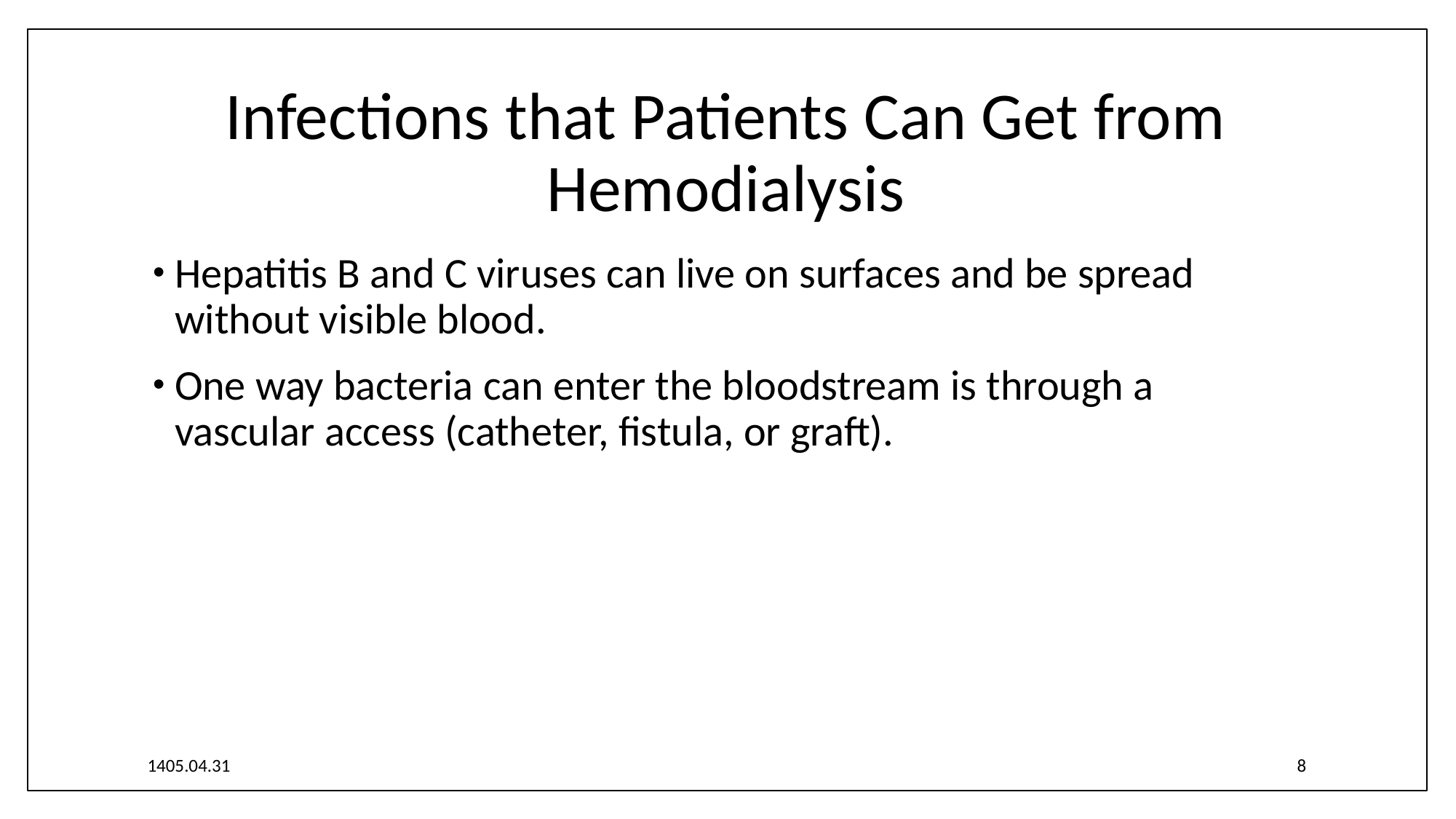

# Infections that Patients Can Get from Hemodialysis
Hepatitis B and C viruses can live on surfaces and be spread without visible blood.
One way bacteria can enter the bloodstream is through a vascular access (catheter, fistula, or graft).
1405.04.31
8